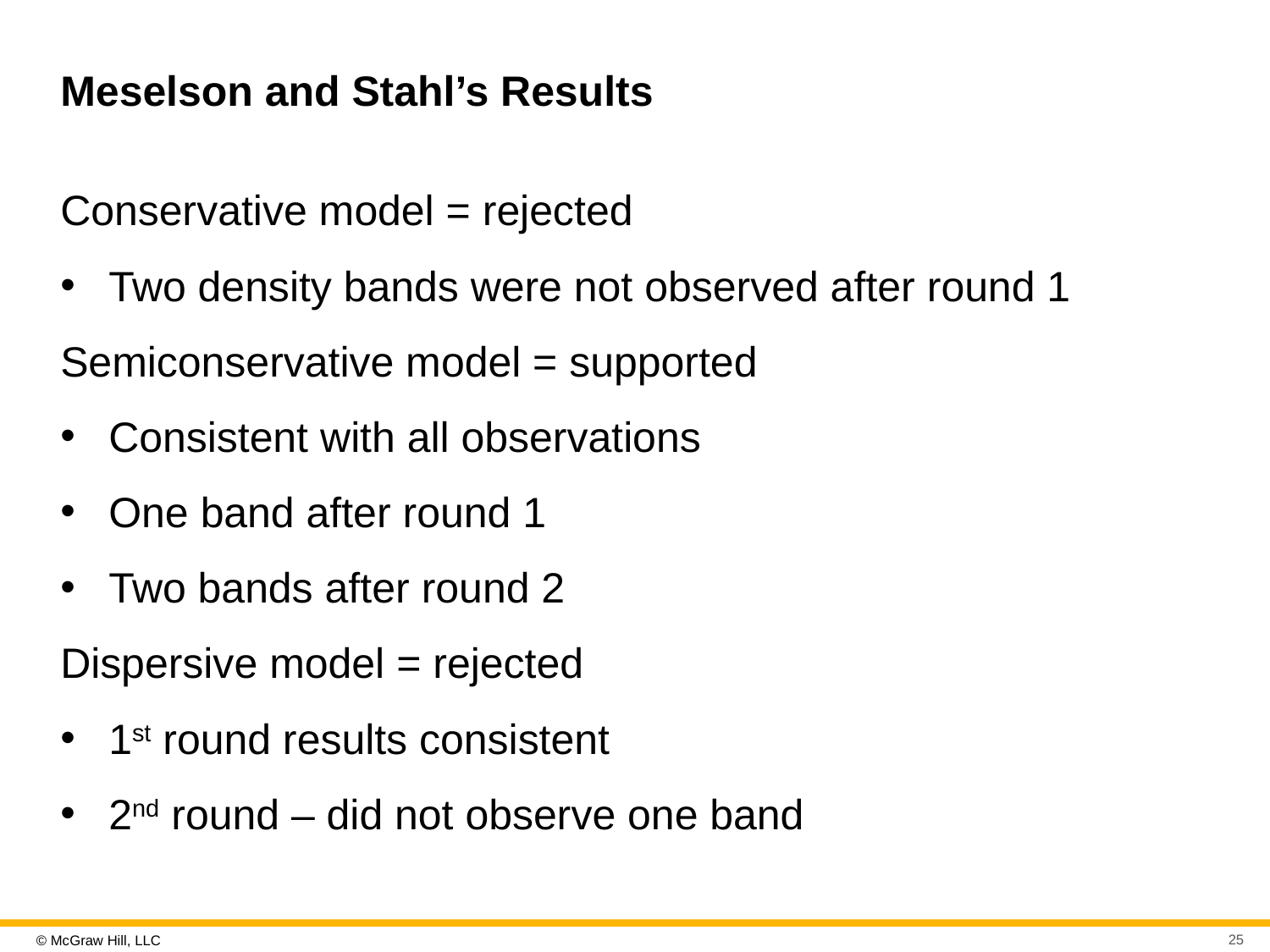

# Meselson and Stahl’s Results
Conservative model = rejected
Two density bands were not observed after round 1
Semiconservative model = supported
Consistent with all observations
One band after round 1
Two bands after round 2
Dispersive model = rejected
1st round results consistent
2nd round – did not observe one band
25